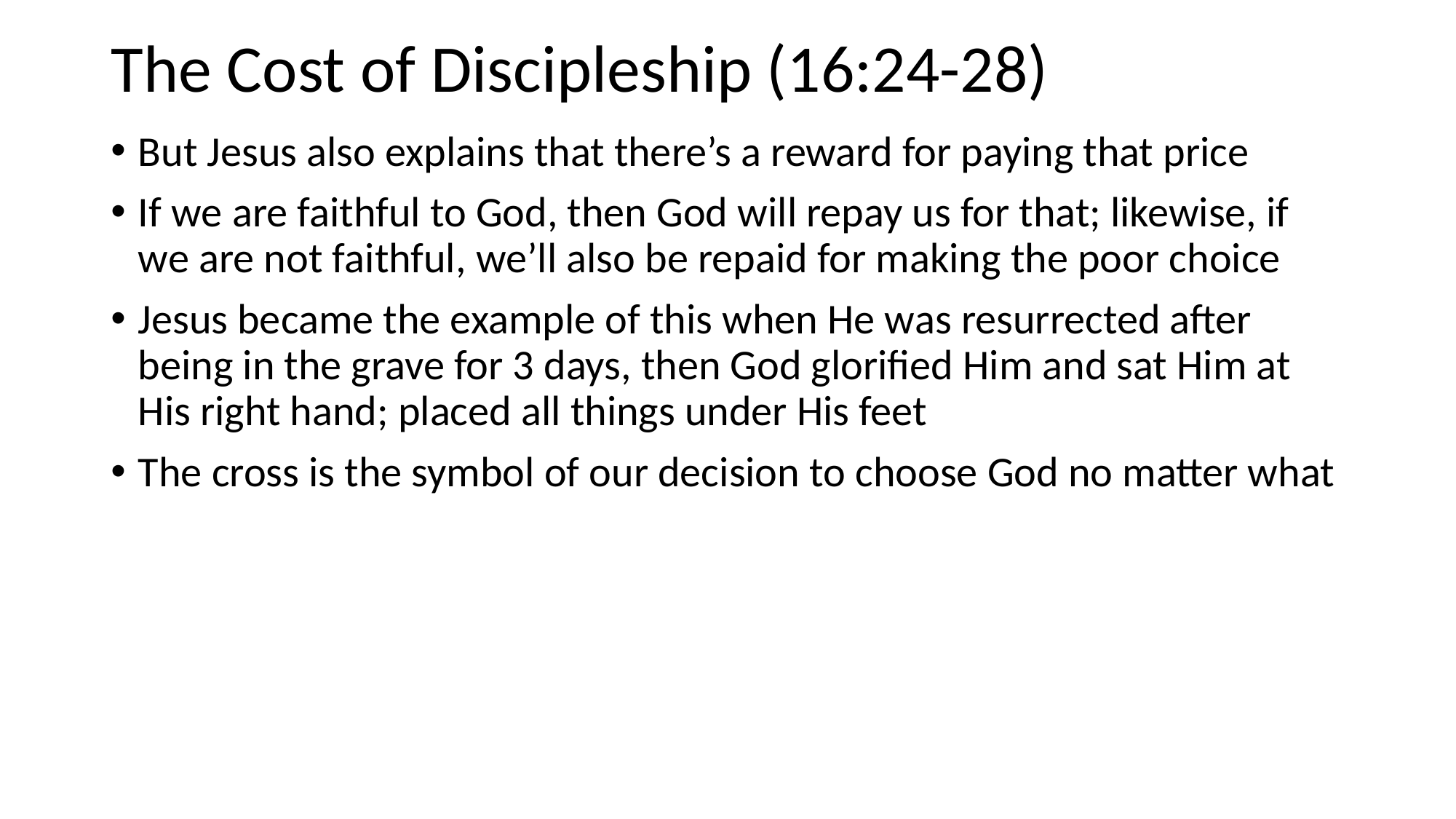

# The Cost of Discipleship (16:24-28)
But Jesus also explains that there’s a reward for paying that price
If we are faithful to God, then God will repay us for that; likewise, if we are not faithful, we’ll also be repaid for making the poor choice
Jesus became the example of this when He was resurrected after being in the grave for 3 days, then God glorified Him and sat Him at His right hand; placed all things under His feet
The cross is the symbol of our decision to choose God no matter what